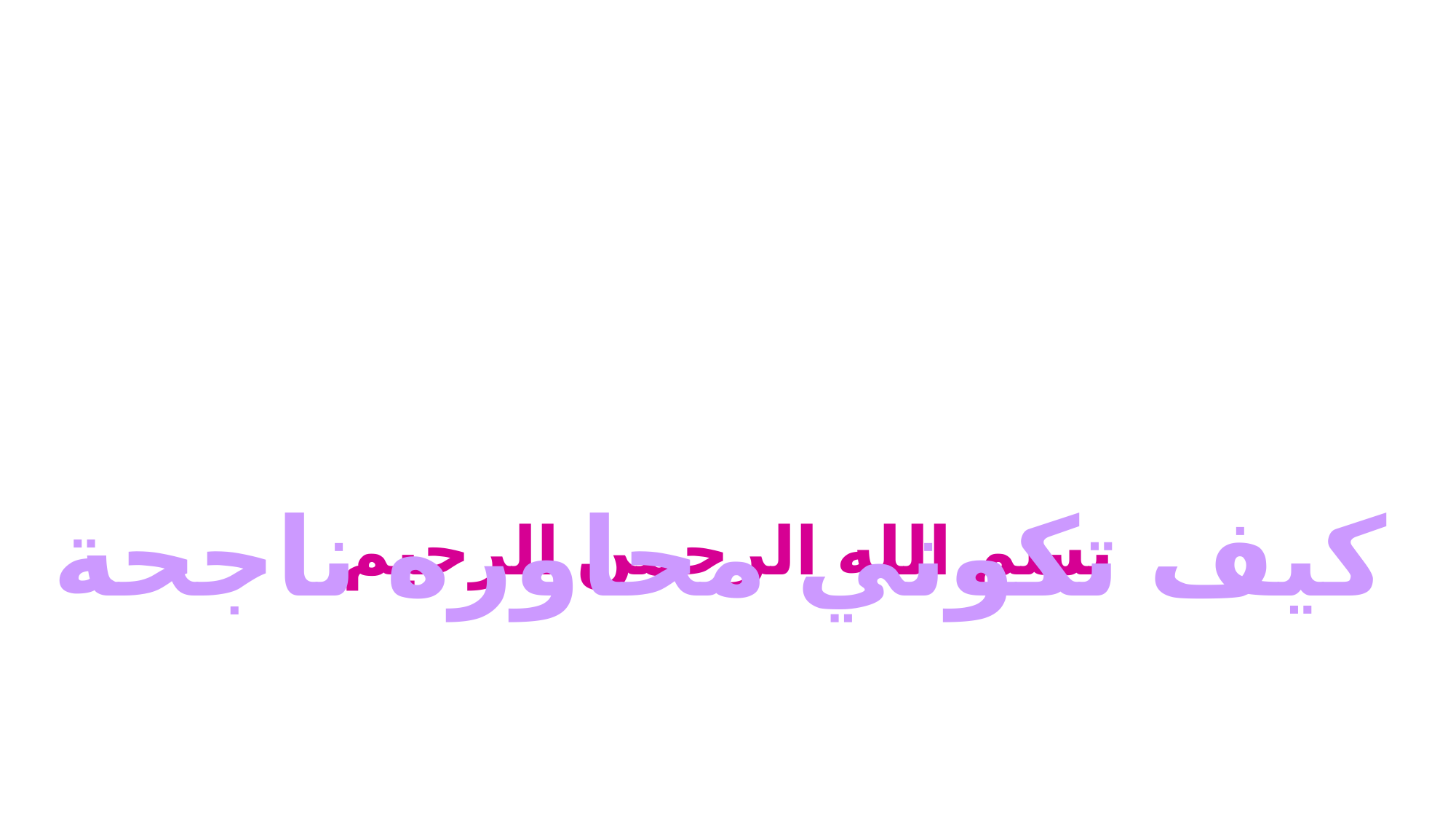

# بسم الله الرحمن الرحيم
كيف تكوني محاوره ناجحة